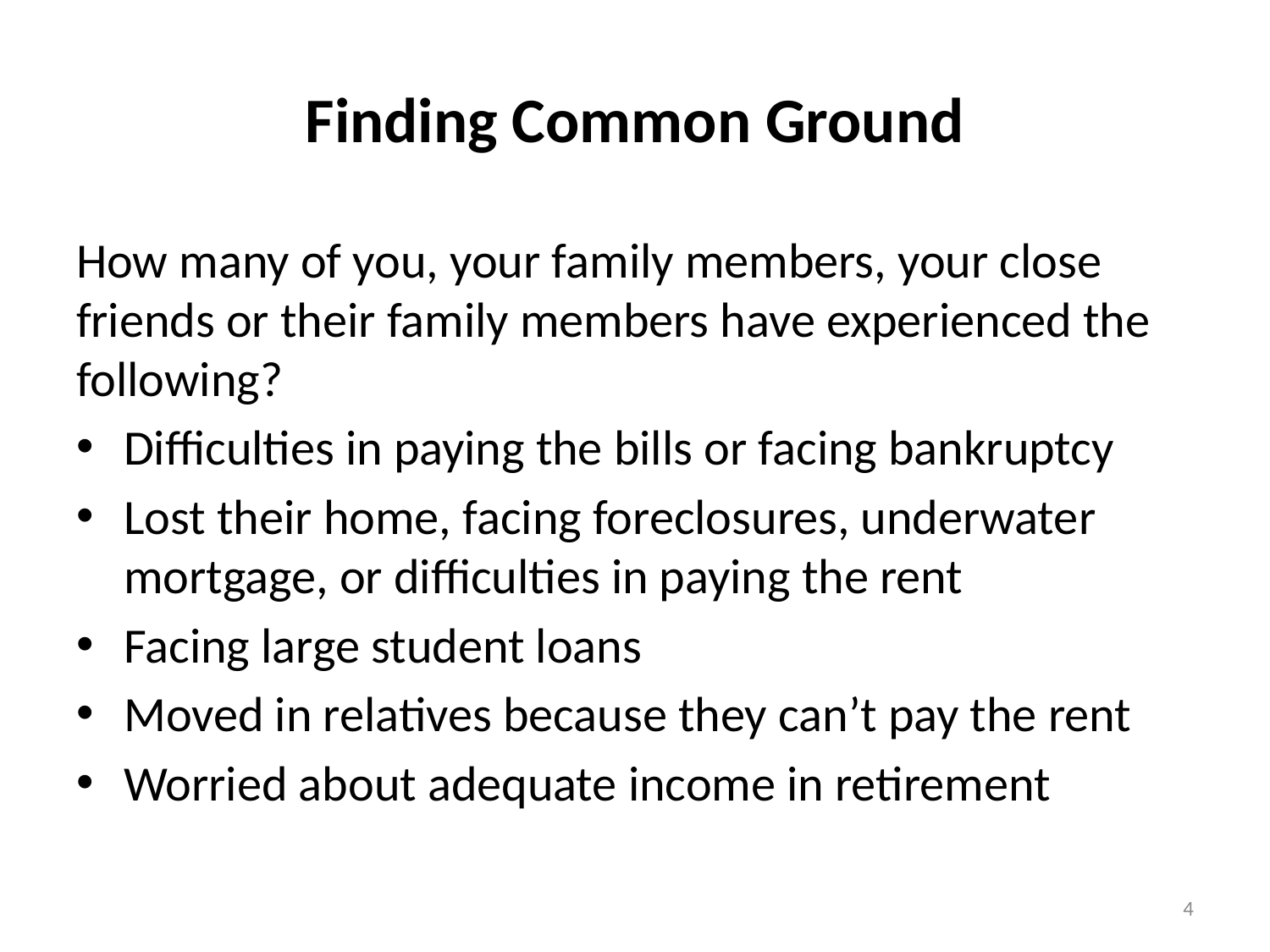

# Finding Common Ground
How many of you, your family members, your close friends or their family members have experienced the following?
Difficulties in paying the bills or facing bankruptcy
Lost their home, facing foreclosures, underwater mortgage, or difficulties in paying the rent
Facing large student loans
Moved in relatives because they can’t pay the rent
Worried about adequate income in retirement
4